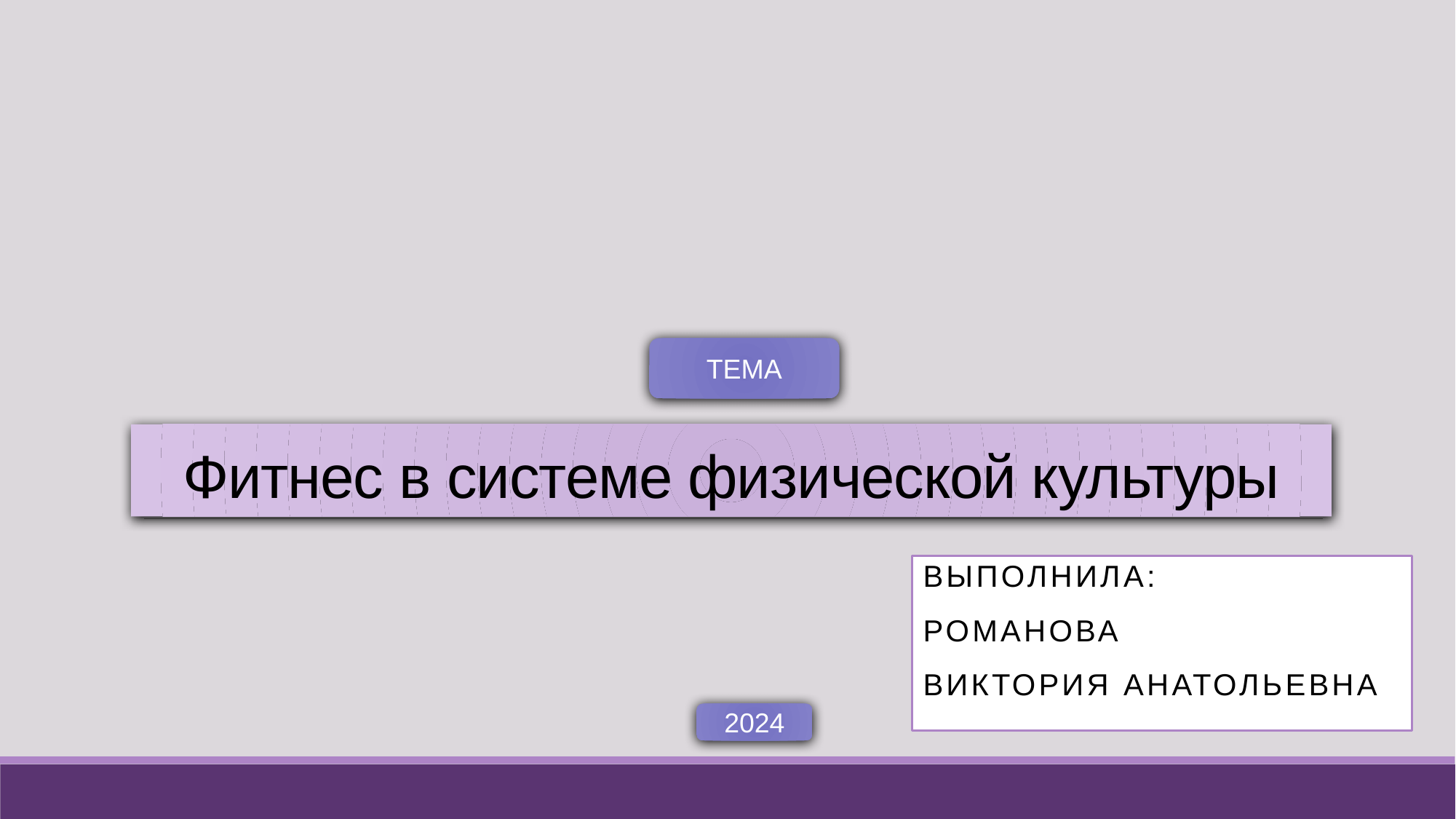

ТЕМА
# Фитнес в системе физической культуры
ВыполнилА:
Романова
Виктория Анатольевна
2024